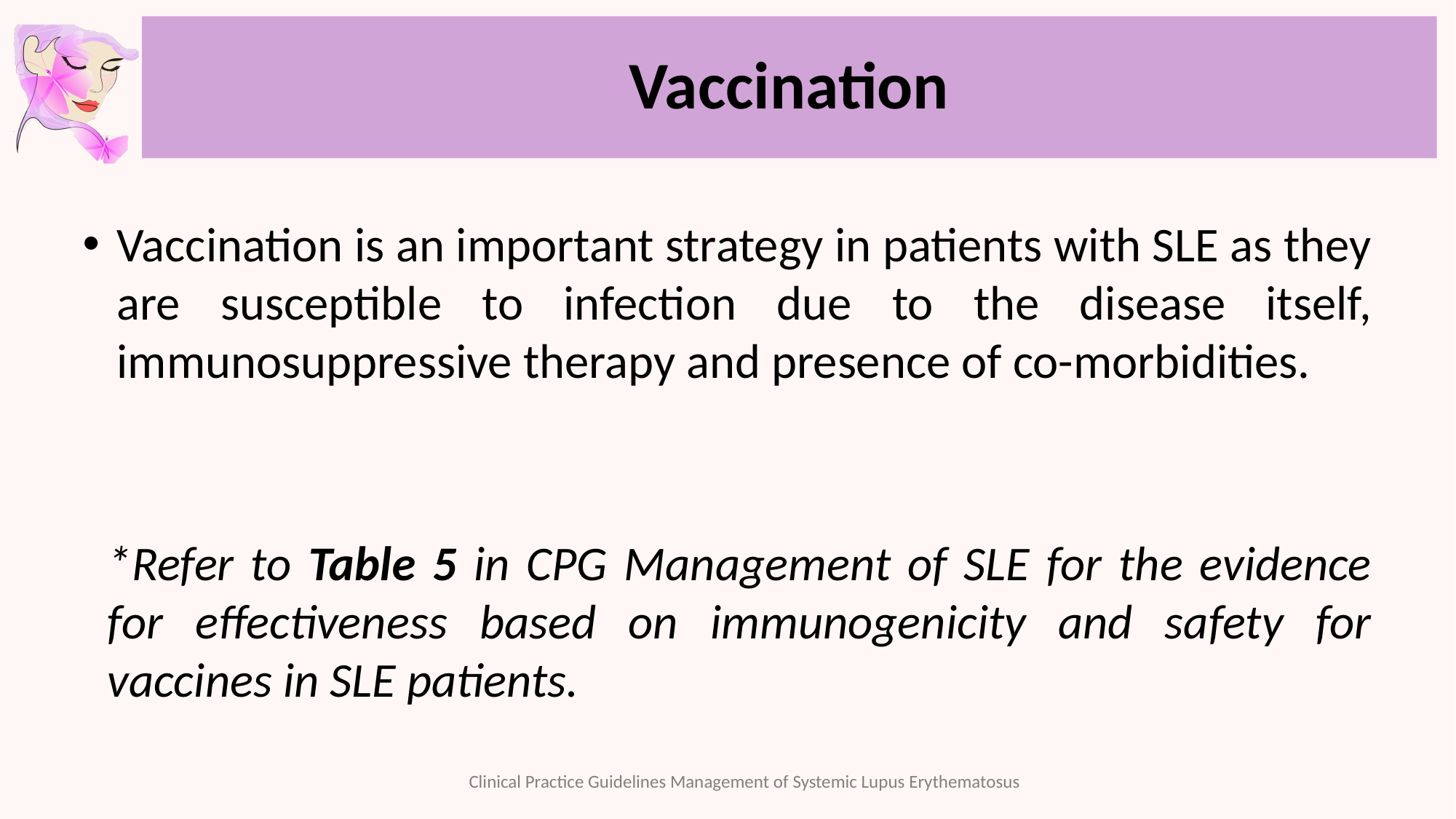

# Vaccination
Vaccination is an important strategy in patients with SLE as they are susceptible to infection due to the disease itself, immunosuppressive therapy and presence of co-morbidities.

*Refer to Table 5 in CPG Management of SLE for the evidence for effectiveness based on immunogenicity and safety for vaccines in SLE patients.